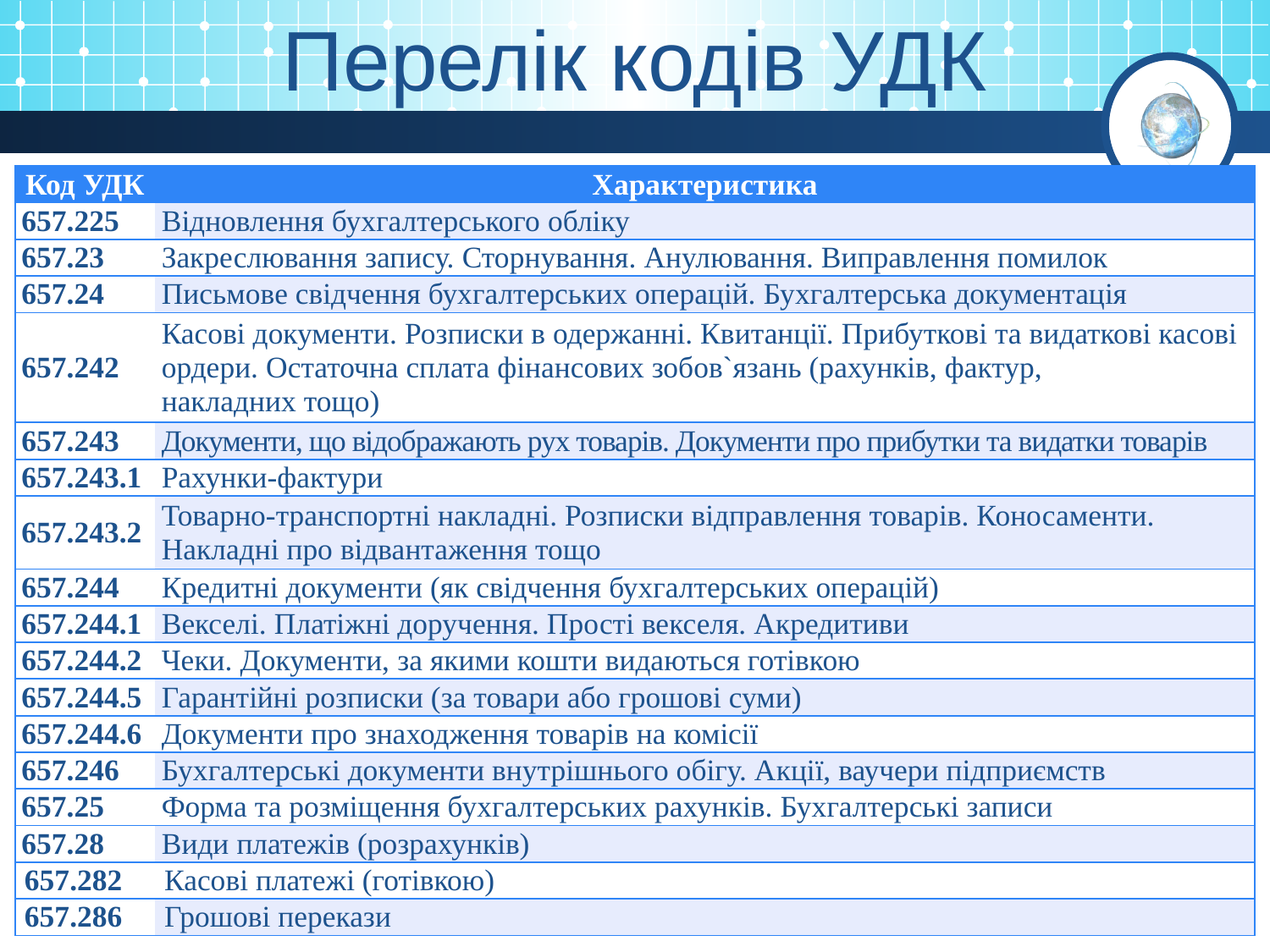

Перелік кодів УДК
| Код УДК | Характеристика |
| --- | --- |
| 657.225 | Відновлення бухгалтерського обліку |
| 657.23 | Закреслювання запису. Сторнування. Анулювання. Виправлення помилок |
| 657.24 | Письмове свідчення бухгалтерських операцій. Бухгалтерська документація |
| 657.242 | Касові документи. Розписки в одержанні. Квитанції. Прибуткові та видаткові касові ордери. Остаточна сплата фінансових зобов`язань (рахунків, фактур, накладних тощо) |
| 657.243 | Документи, що відображають рух товарів. Документи про прибутки та видатки товарів |
| 657.243.1 | Рахунки-фактури |
| 657.243.2 | Товарно-транспортні накладні. Розписки відправлення товарів. Коносаменти. Накладні про відвантаження тощо |
| 657.244 | Кредитні документи (як свідчення бухгалтерських операцій) |
| 657.244.1 | Векселі. Платіжні доручення. Прості векселя. Акредитиви |
| 657.244.2 | Чеки. Документи, за якими кошти видаються готівкою |
| 657.244.5 | Гарантійні розписки (за товари або грошові суми) |
| 657.244.6 | Документи про знаходження товарів на комісії |
| 657.246 | Бухгалтерські документи внутрішнього обігу. Акції, ваучери підприємств |
| 657.25 | Форма та розміщення бухгалтерських рахунків. Бухгалтерські записи |
| 657.28 | Види платежів (розрахунків) |
| 657.282 | Касові платежі (готівкою) |
| 657.286 | Грошові перекази |